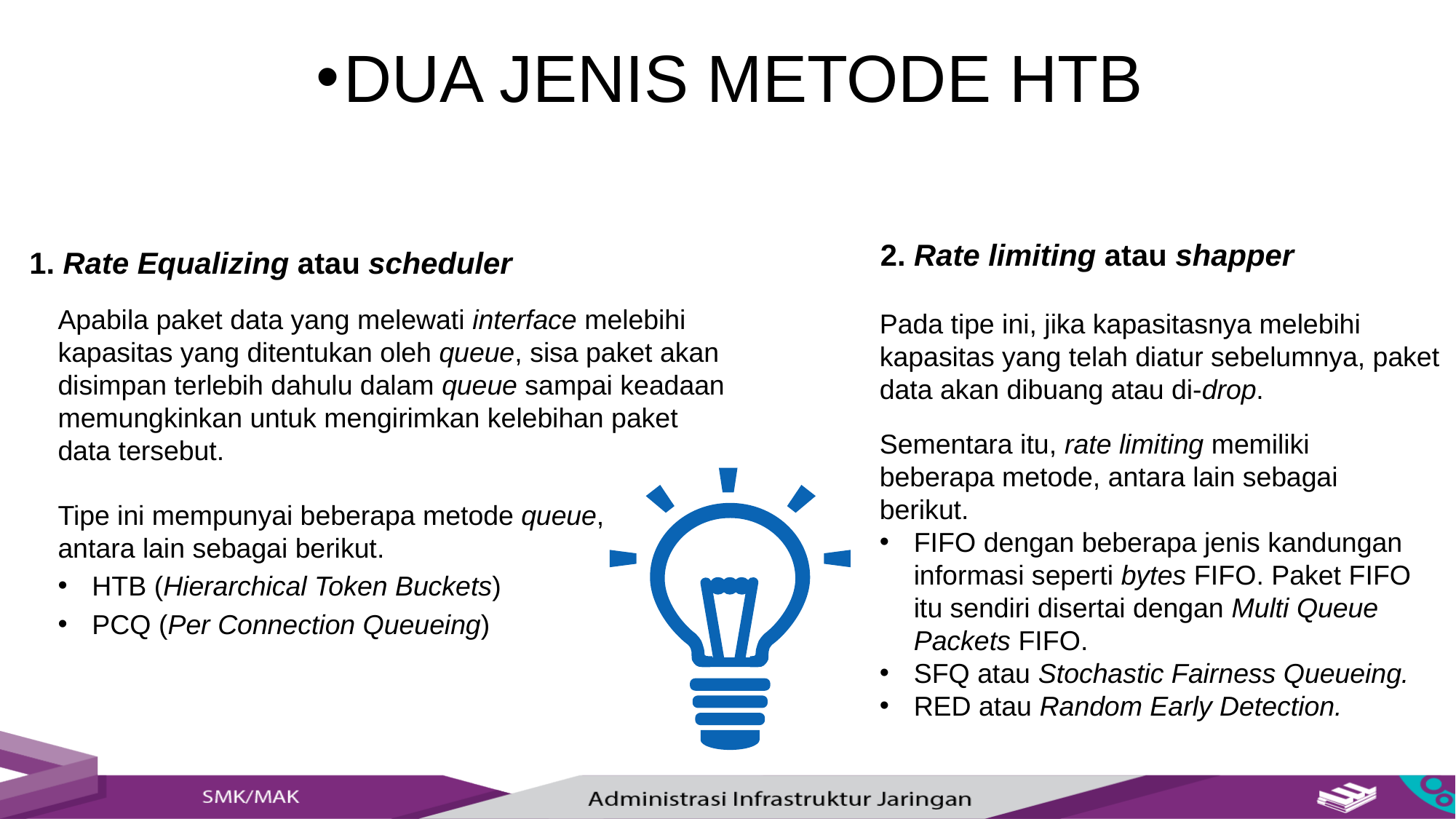

DUA JENIS METODE HTB
1. Rate Equalizing atau scheduler
2. Rate limiting atau shapper
Apabila paket data yang melewati interface melebihi kapasitas yang ditentukan oleh queue, sisa paket akan disimpan terlebih dahulu dalam queue sampai keadaan memungkinkan untuk mengirimkan kelebihan paket data tersebut.
Pada tipe ini, jika kapasitasnya melebihi kapasitas yang telah diatur sebelumnya, paket data akan dibuang atau di-drop.
Sementara itu, rate limiting memiliki beberapa metode, antara lain sebagai berikut.
FIFO dengan beberapa jenis kandungan informasi seperti bytes FIFO. Paket FIFO itu sendiri disertai dengan Multi Queue Packets FIFO.
SFQ atau Stochastic Fairness Queueing.
RED atau Random Early Detection.

Tipe ini mempunyai beberapa metode queue, antara lain sebagai berikut.
HTB (Hierarchical Token Buckets)
PCQ (Per Connection Queueing)